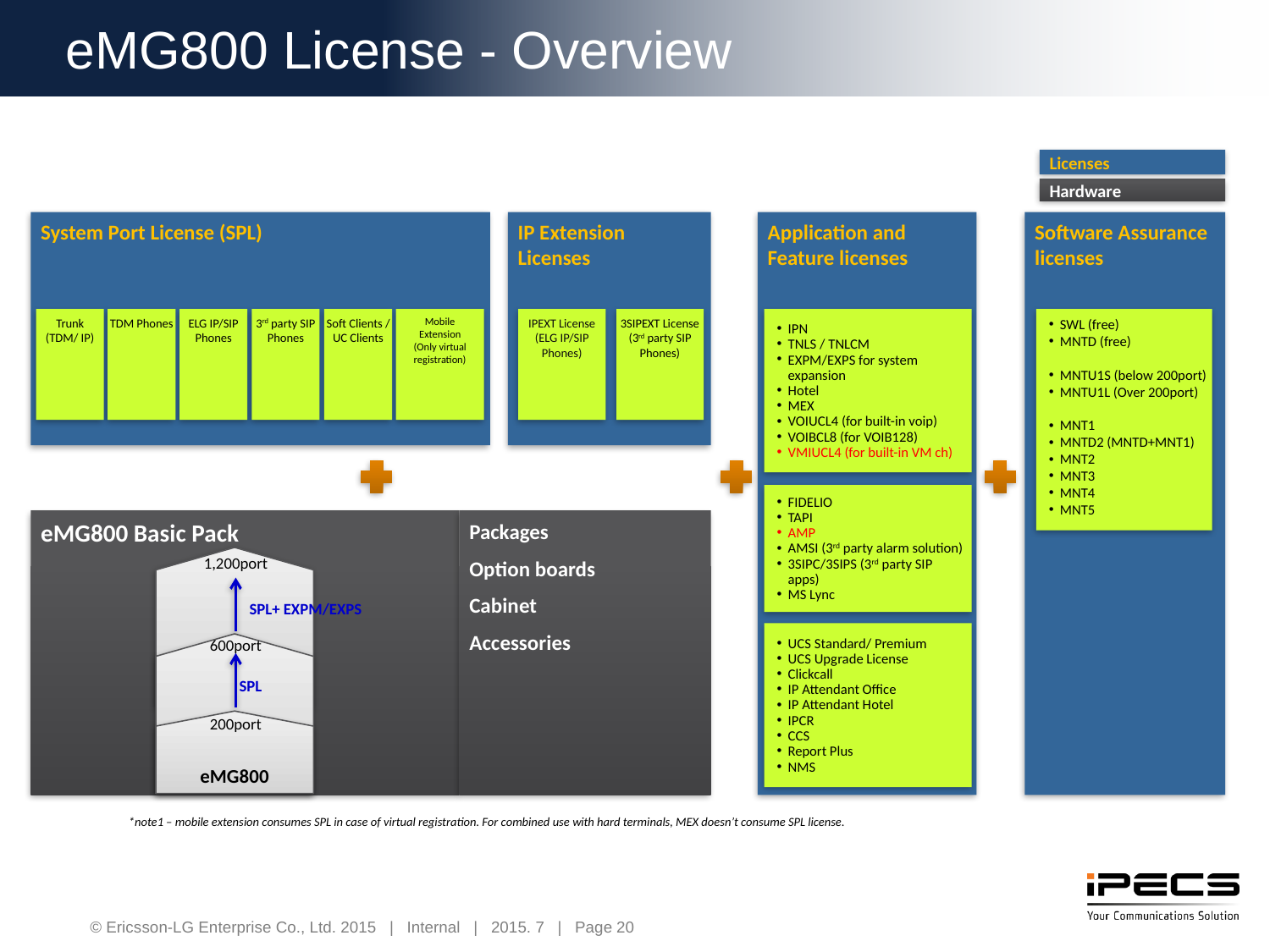

eMG800 License - Overview
Licenses
Hardware
System Port License (SPL)

IP Extension Licenses

Application and Feature licenses
Software Assurance licenses
Trunk
(TDM/ IP)
TDM Phones
ELG IP/SIP Phones
3rd party SIP Phones
Soft Clients /
UC Clients
Mobile
Extension
(Only virtual registration)
IPEXT License
(ELG IP/SIP Phones)
3SIPEXT License (3rd party SIP Phones)
IPN
TNLS / TNLCM
EXPM/EXPS for system expansion
Hotel
MEX
VOIUCL4 (for built-in voip)
VOIBCL8 (for VOIB128)
VMIUCL4 (for built-in VM ch)
FIDELIO
TAPI
AMP
AMSI (3rd party alarm solution)
3SIPC/3SIPS (3rd party SIP apps)
MS Lync
UCS Standard/ Premium
UCS Upgrade License
Clickcall
IP Attendant Office
IP Attendant Hotel
IPCR
CCS
Report Plus
NMS
SWL (free)
MNTD (free)

MNTU1S (below 200port)
MNTU1L (Over 200port)

MNT1
MNTD2 (MNTD+MNT1)
MNT2
MNT3
MNT4
MNT5

eMG800 Basic Pack
Packages
Option boards
Cabinet
Accessories
1,200port
eMG800
SPL+ EXPM/EXPS
600port
eMG800
SPL
200port
eMG800
*note1 – mobile extension consumes SPL in case of virtual registration. For combined use with hard terminals, MEX doesn’t consume SPL license.